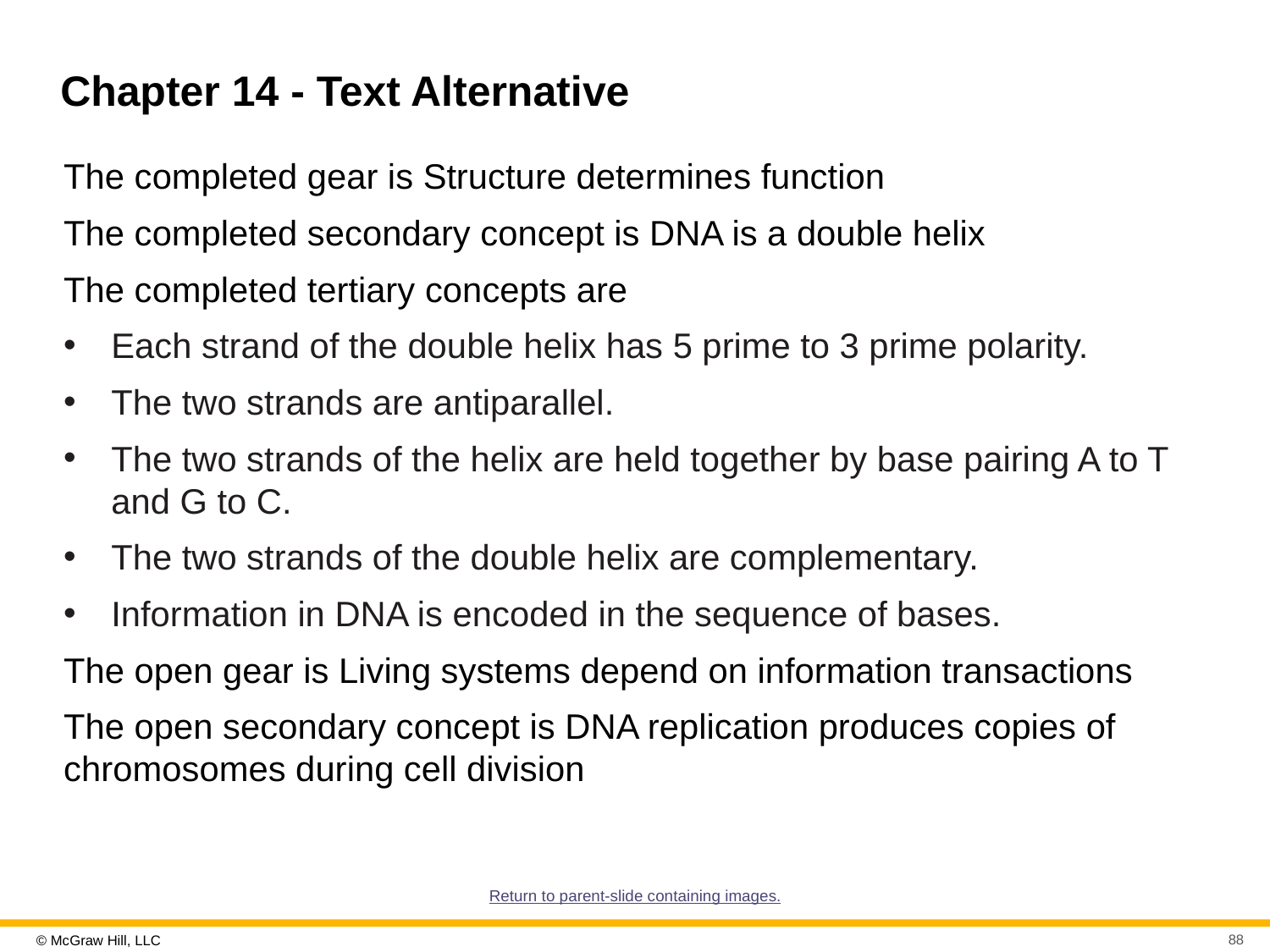

# Chapter 14 - Text Alternative
The completed gear is Structure determines function
The completed secondary concept is DNA is a double helix
The completed tertiary concepts are
Each strand of the double helix has 5 prime to 3 prime polarity.
The two strands are antiparallel.
The two strands of the helix are held together by base pairing A to T and G to C.
The two strands of the double helix are complementary.
Information in DNA is encoded in the sequence of bases.
The open gear is Living systems depend on information transactions
The open secondary concept is DNA replication produces copies of chromosomes during cell division
Return to parent-slide containing images.
88